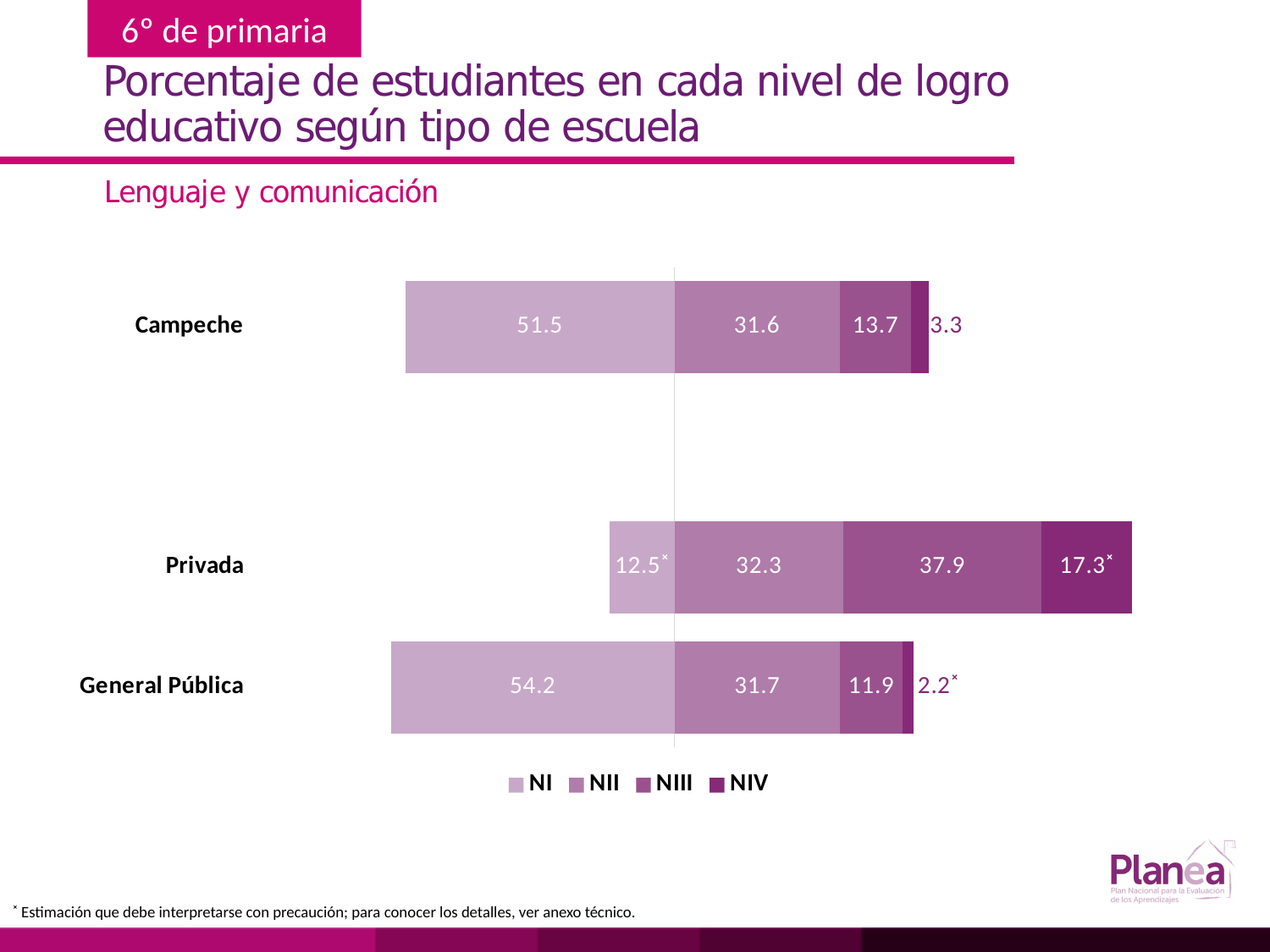

# Porcentaje de estudiantes en cada nivel de logro educativo según tipo de escuela

Lenguaje y comunicación

### Chart

| Category |  |  |  |  |
|---|---|---|---|---|
| General Pública | -54.2 | 31.7 | 11.9 | 2.2 |
| Privada | -12.5 | 32.3 | 37.9 | 17.3 |
|  | None | None | None | None |
| Campeche | -51.5 | 31.6 | 13.7 | 3.3 |
˟ Estimación que debe interpretarse con precaución; para conocer los detalles, ver anexo técnico.